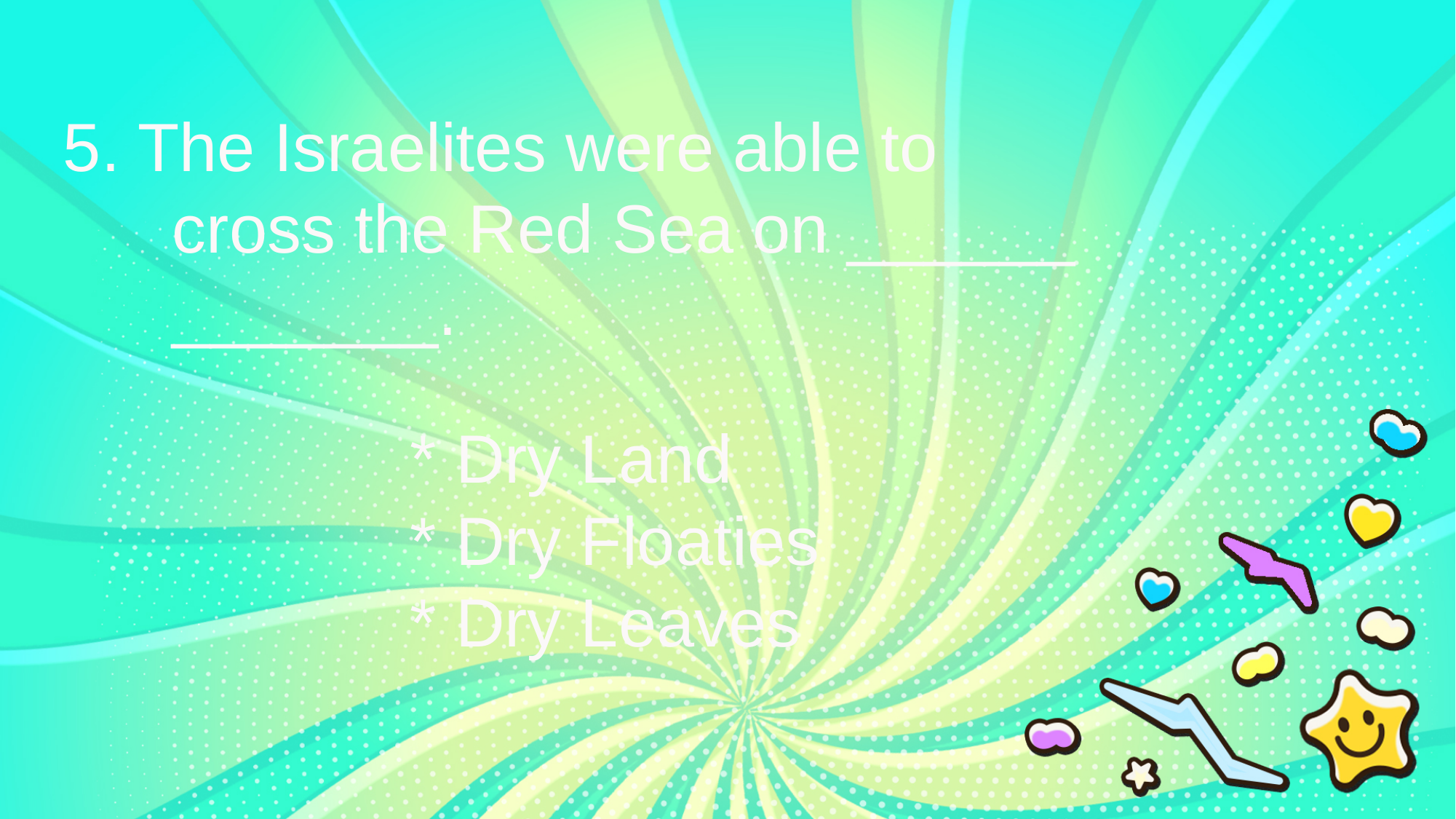

5. The Israelites were able to
	cross the Red Sea on ______
	_______.
* Dry Land
* Dry Floaties
* Dry Leaves